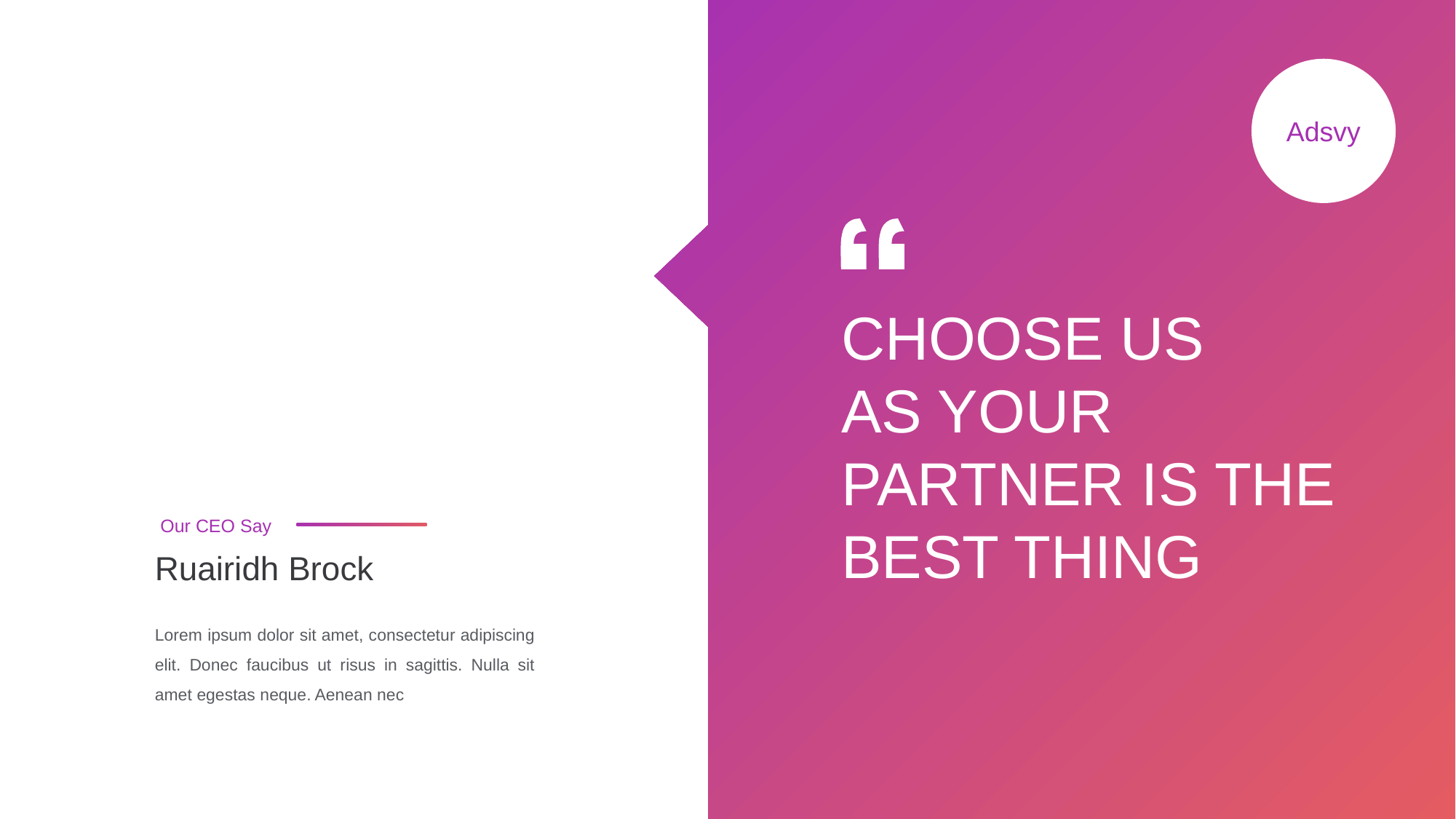

Adsvy

CHOOSE US
AS YOUR
PARTNER IS THE
BEST THING
Our CEO Say

Ruairidh Brock
Lorem ipsum dolor sit amet, consectetur adipiscing elit. Donec faucibus ut risus in sagittis. Nulla sit amet egestas neque. Aenean nec